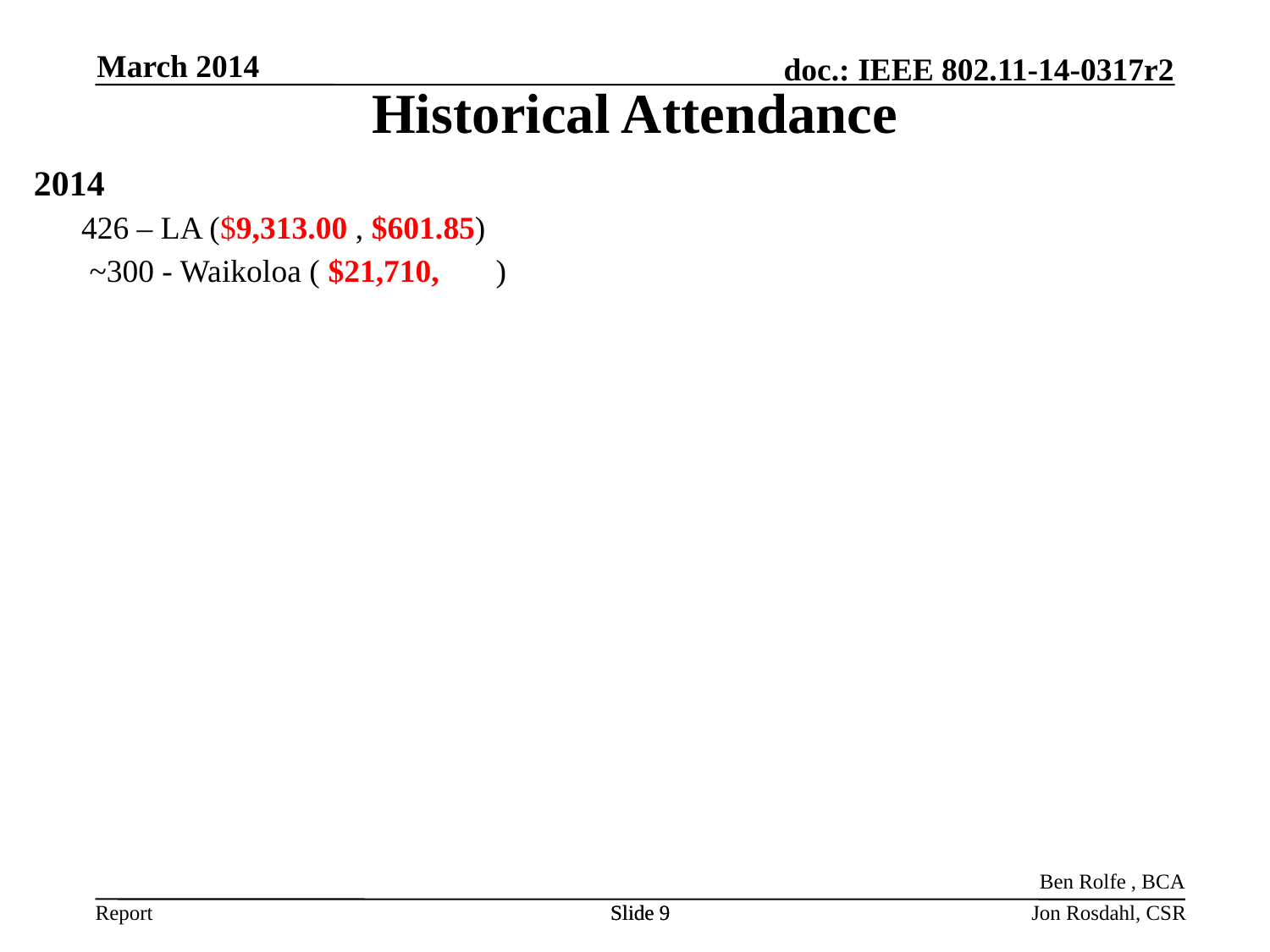

March 2014
Historical Attendance

2014
426 – LA ($9,313.00 , $601.85)
 ~300 - Waikoloa ( $21,710,       )

Ben Rolfe , BCA
Slide 9
Slide 9
Jon Rosdahl, CSR